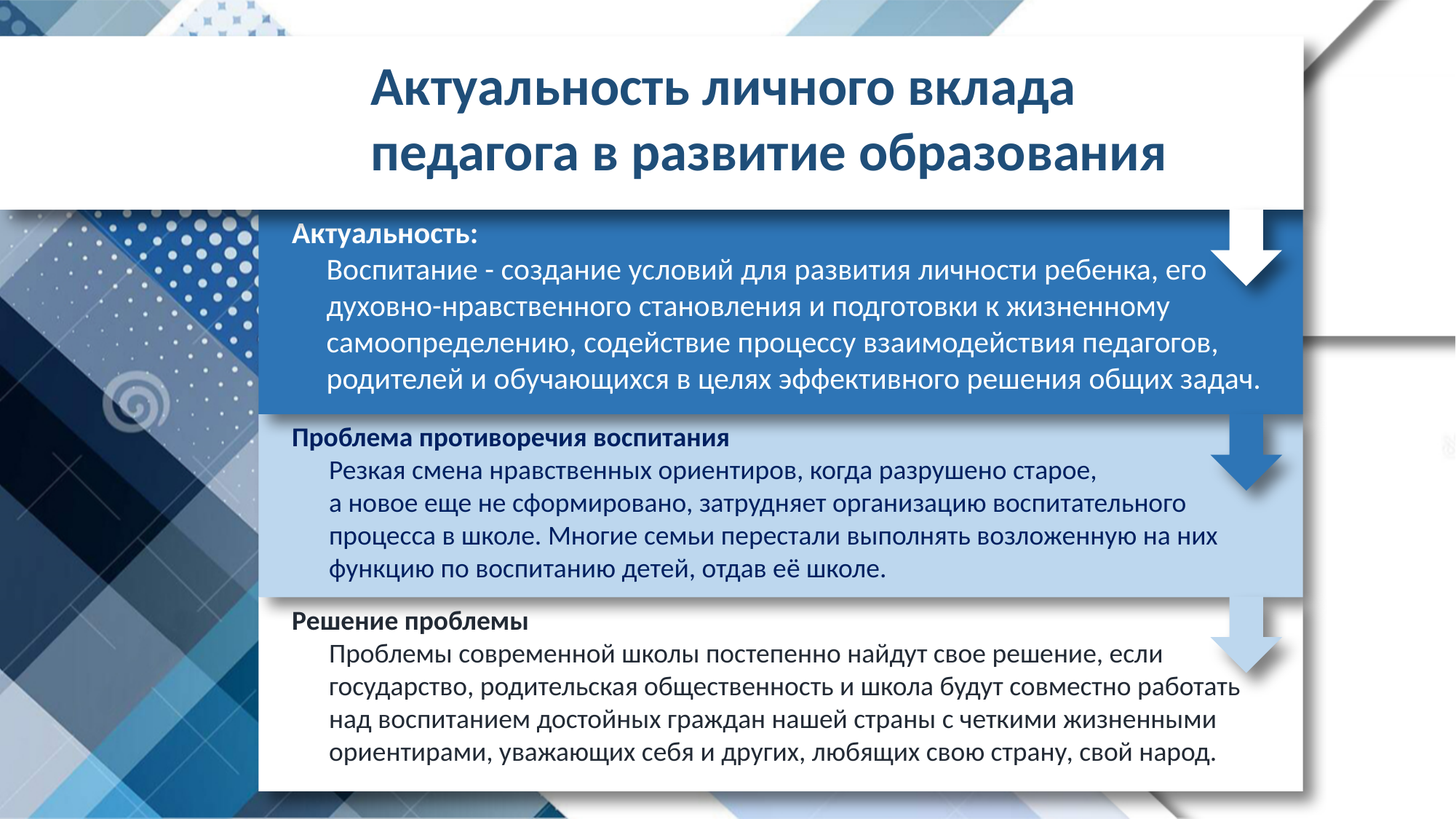

Актуальность личного вклада
педагога в развитие образования
Актуальность:
     Воспитание - создание условий для развития личности ребенка, его
     духовно-нравственного становления и подготовки к жизненному
     самоопределению, содействие процессу взаимодействия педагогов,
     родителей и обучающихся в целях эффективного решения общих задач.

Проблема противоречия воспитания
      Резкая смена нравственных ориентиров, когда разрушено старое,
      а новое еще не сформировано, затрудняет организацию воспитательного
      процесса в школе. Многие семьи перестали выполнять возложенную на них
      функцию по воспитанию детей, отдав её школе.

Решение проблемы
      Проблемы современной школы постепенно найдут свое решение, если
      государство, родительская общественность и школа будут совместно работать
      над воспитанием достойных граждан нашей страны с четкими жизненными
      ориентирами, уважающих себя и других, любящих свою страну, свой народ.